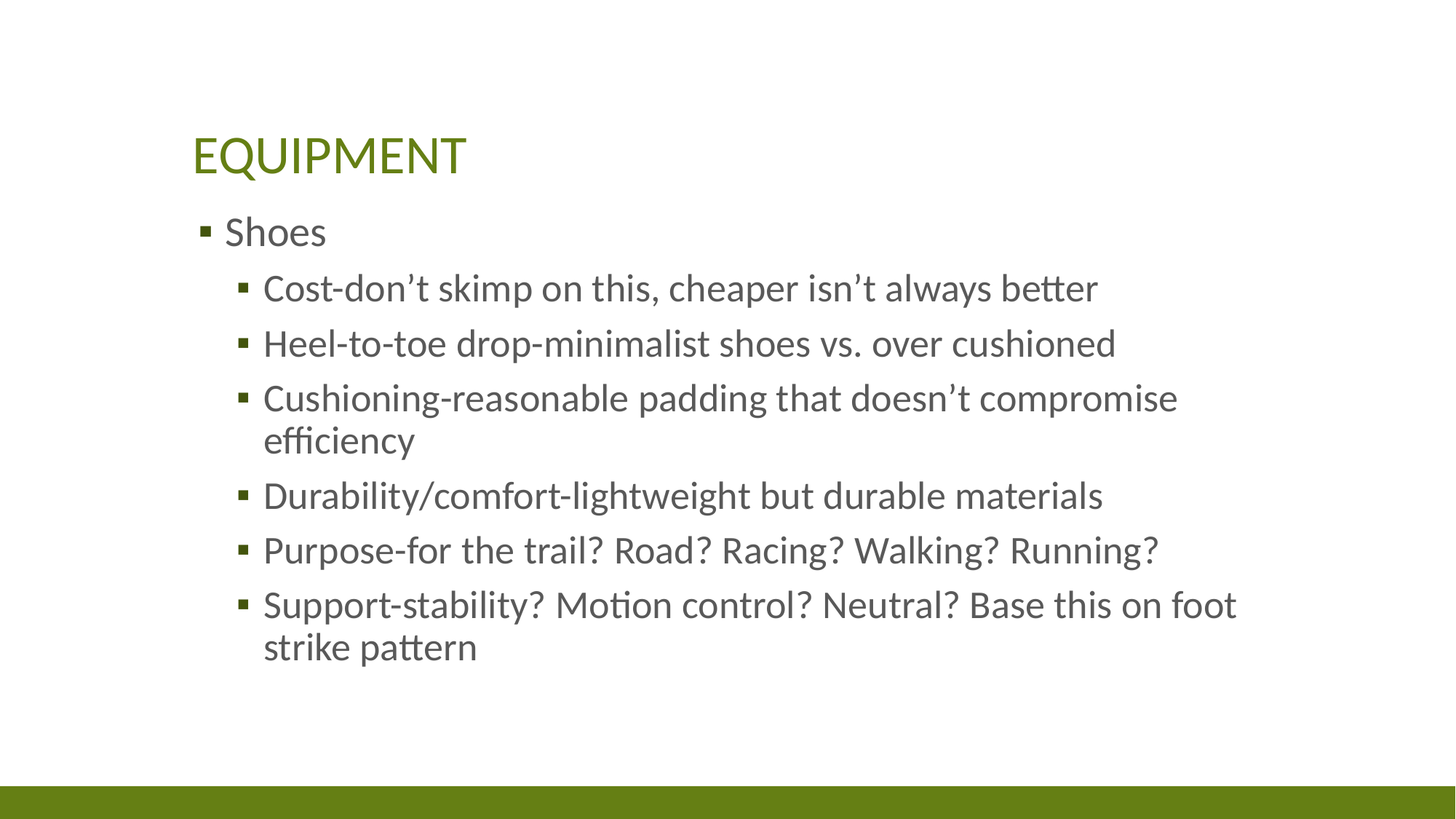

# Equipment
Shoes
Cost-don’t skimp on this, cheaper isn’t always better
Heel-to-toe drop-minimalist shoes vs. over cushioned
Cushioning-reasonable padding that doesn’t compromise efficiency
Durability/comfort-lightweight but durable materials
Purpose-for the trail? Road? Racing? Walking? Running?
Support-stability? Motion control? Neutral? Base this on foot strike pattern